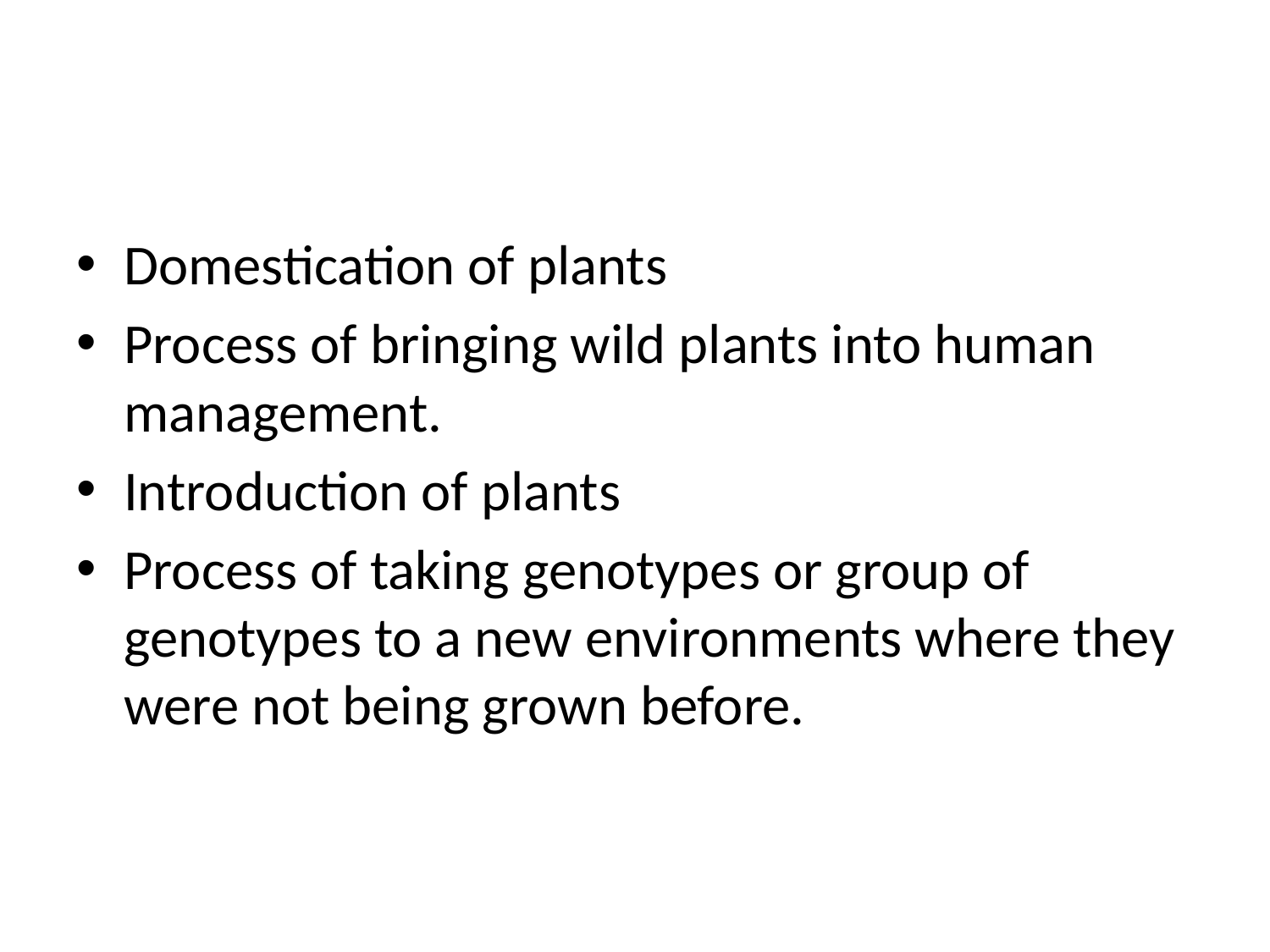

#
Domestication of plants
Process of bringing wild plants into human management.
Introduction of plants
Process of taking genotypes or group of genotypes to a new environments where they were not being grown before.